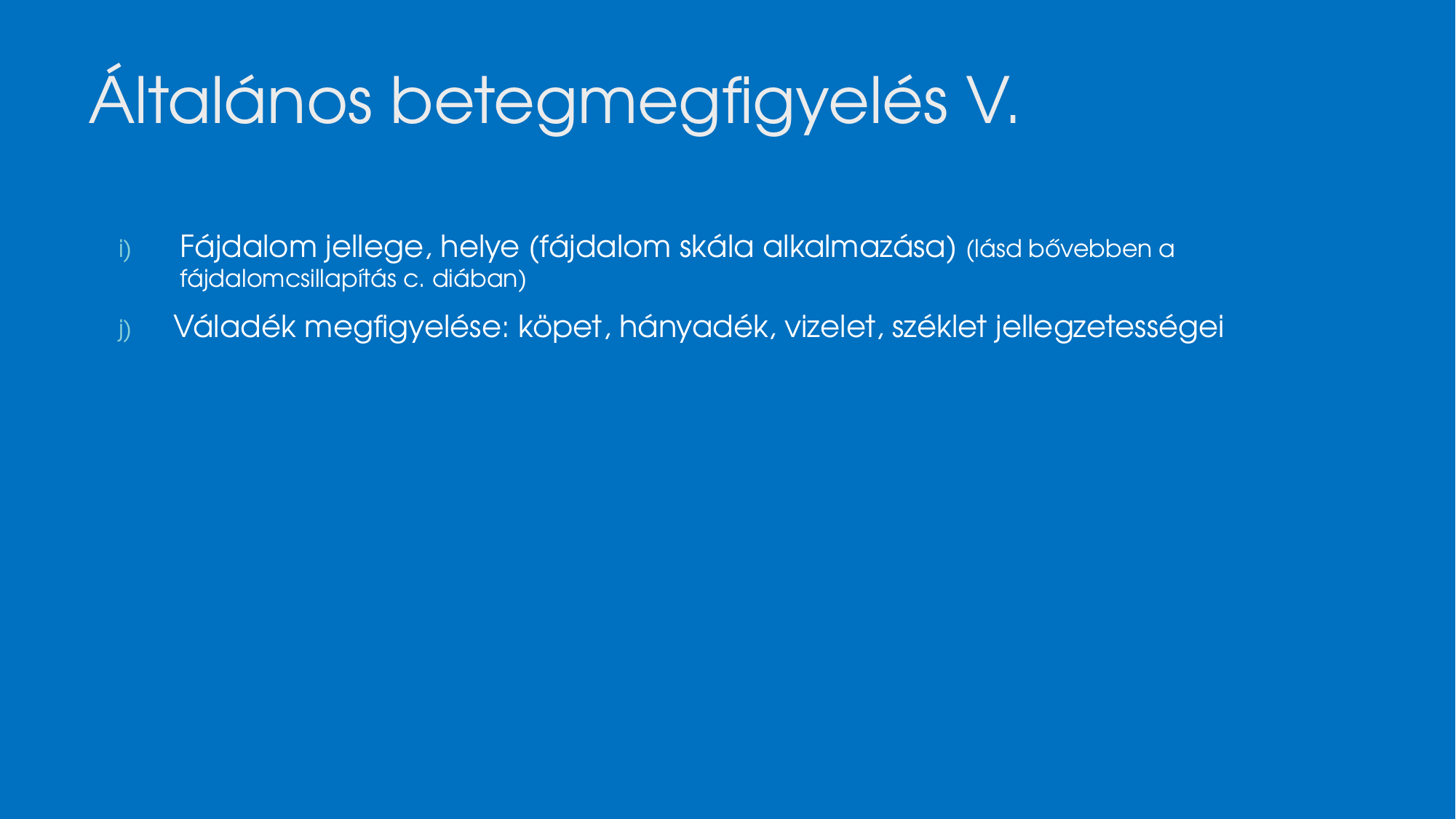

# Általános betegmegfigyelés V.
Fájdalom jellege, helye (fájdalom skála alkalmazása) (lásd bővebben a fájdalomcsillapítás c. diában)
Váladék megfigyelése: köpet, hányadék, vizelet, széklet jellegzetességei